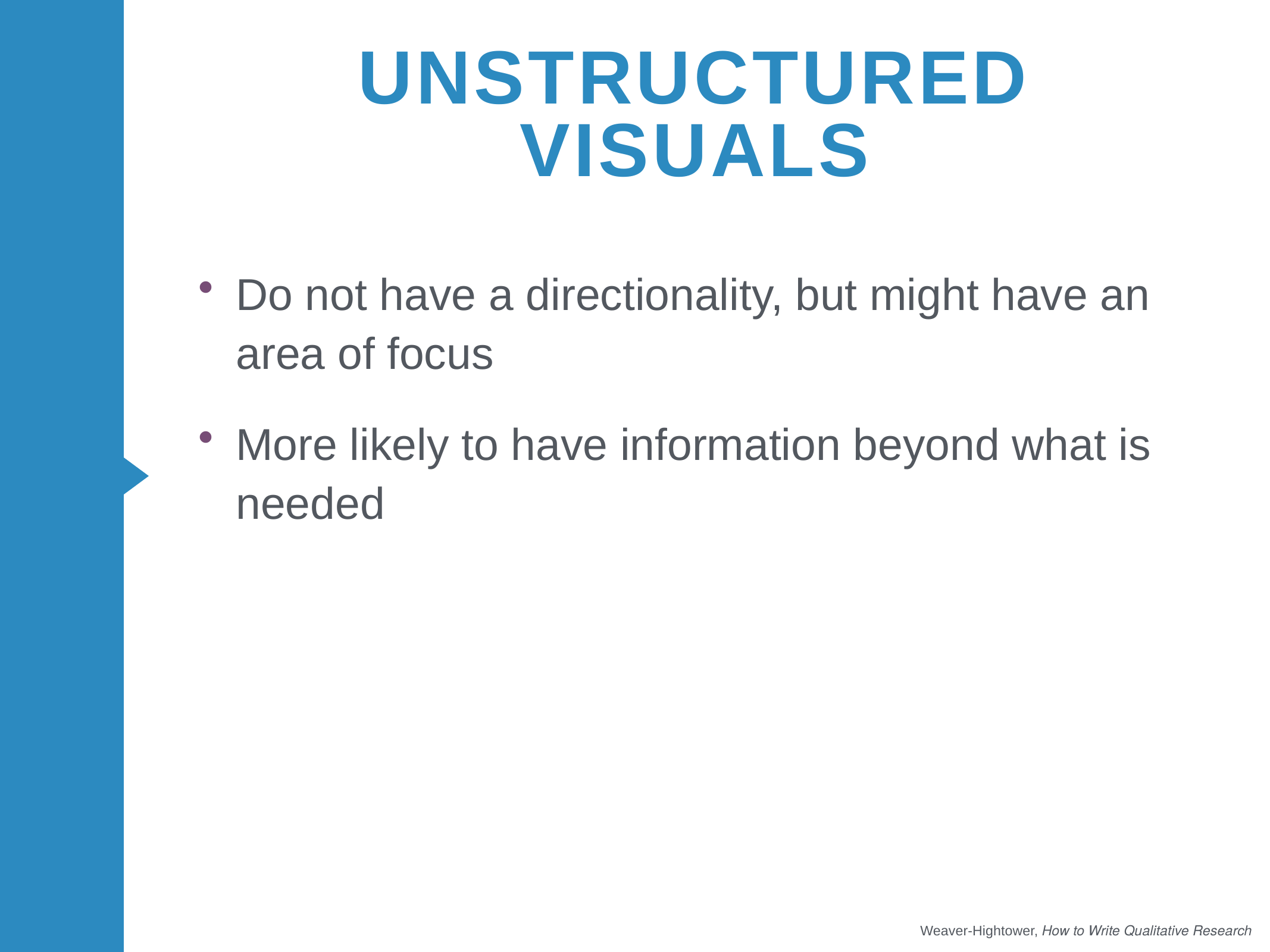

# Unstructured Visuals
Do not have a directionality, but might have an area of focus
More likely to have information beyond what is needed